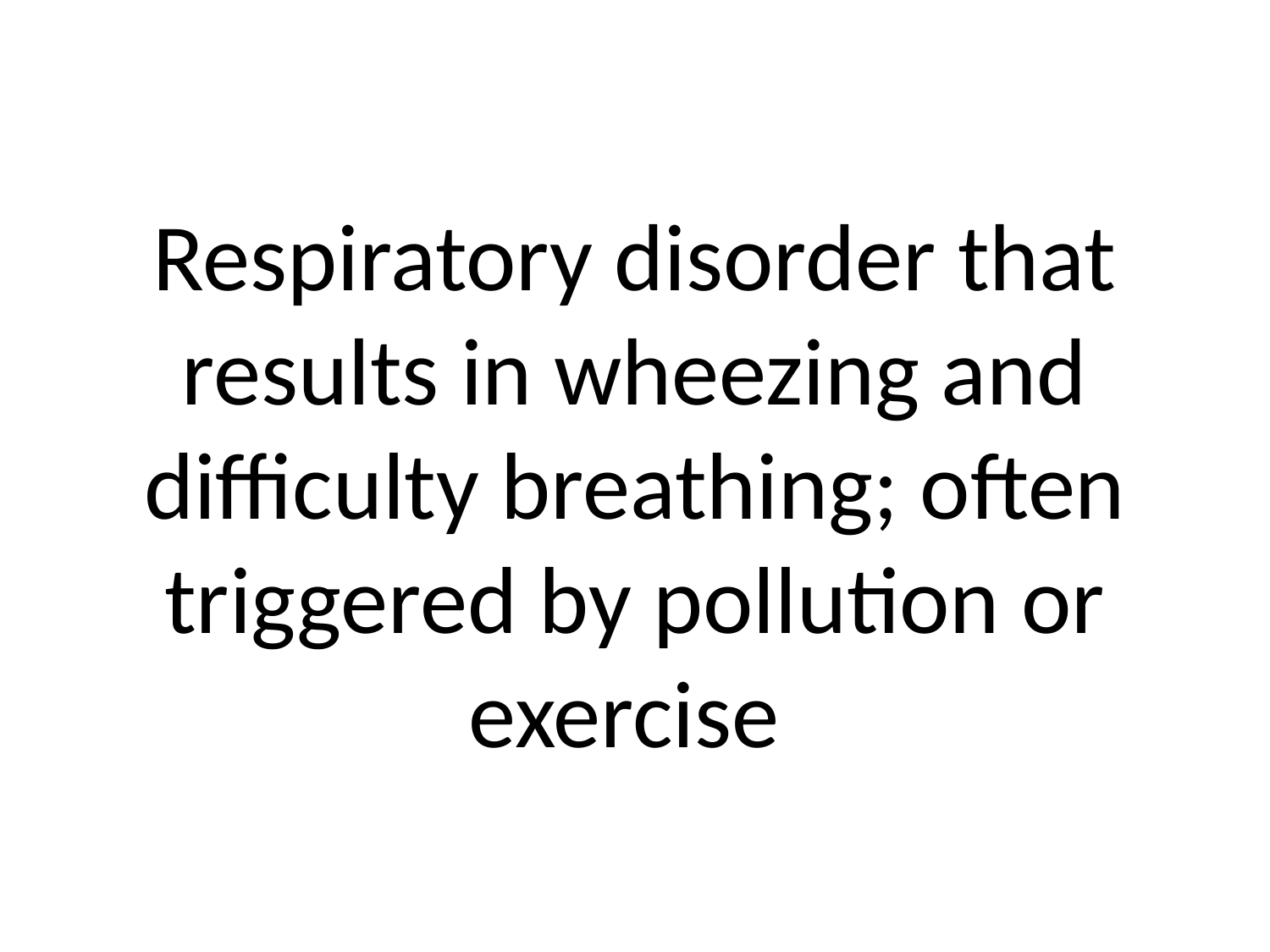

# Respiratory disorder that results in wheezing and difficulty breathing; often triggered by pollution or exercise